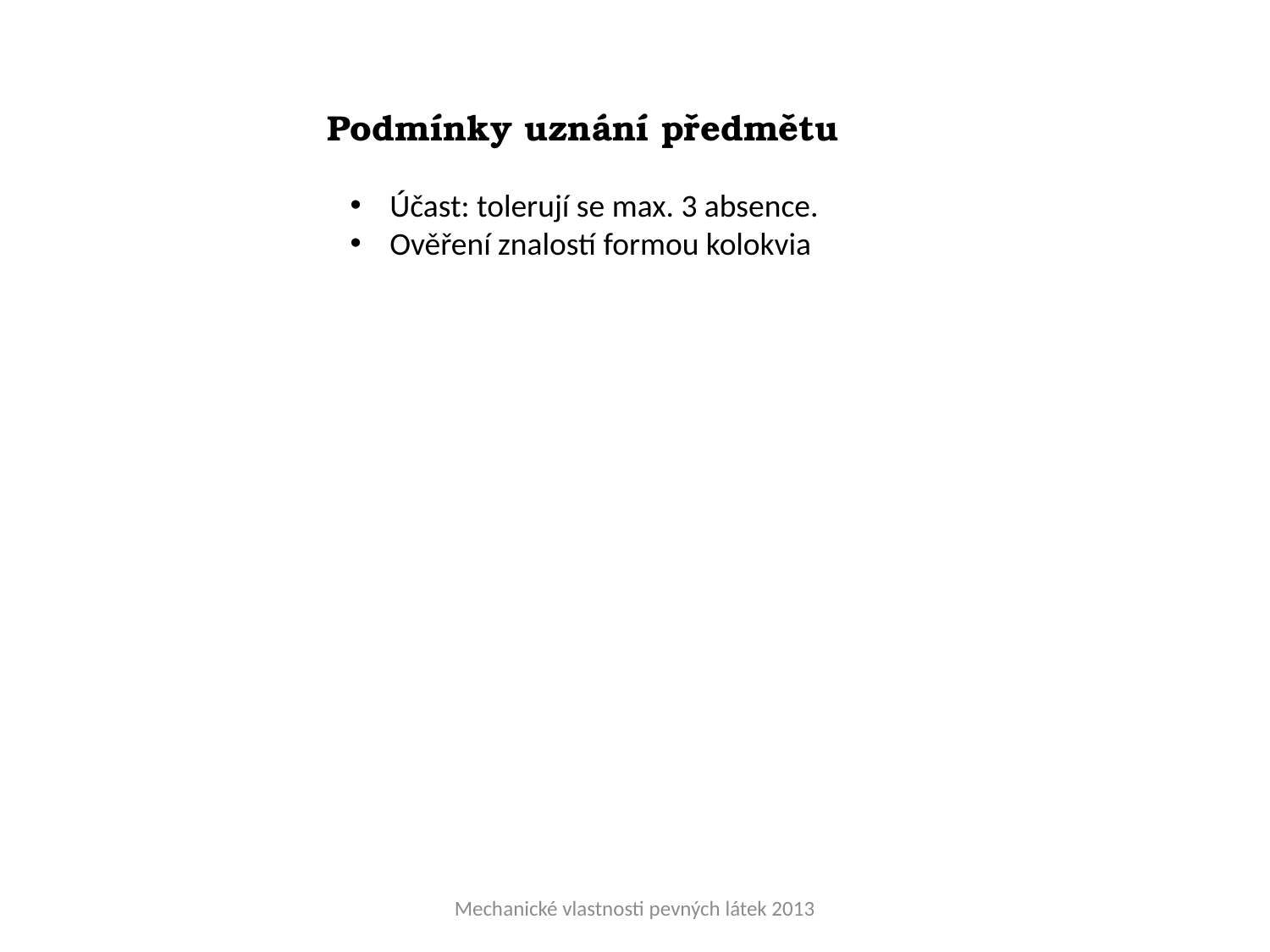

Podmínky uznání předmětu
Účast: tolerují se max. 3 absence.
Ověření znalostí formou kolokvia
Mechanické vlastnosti pevných látek 2013